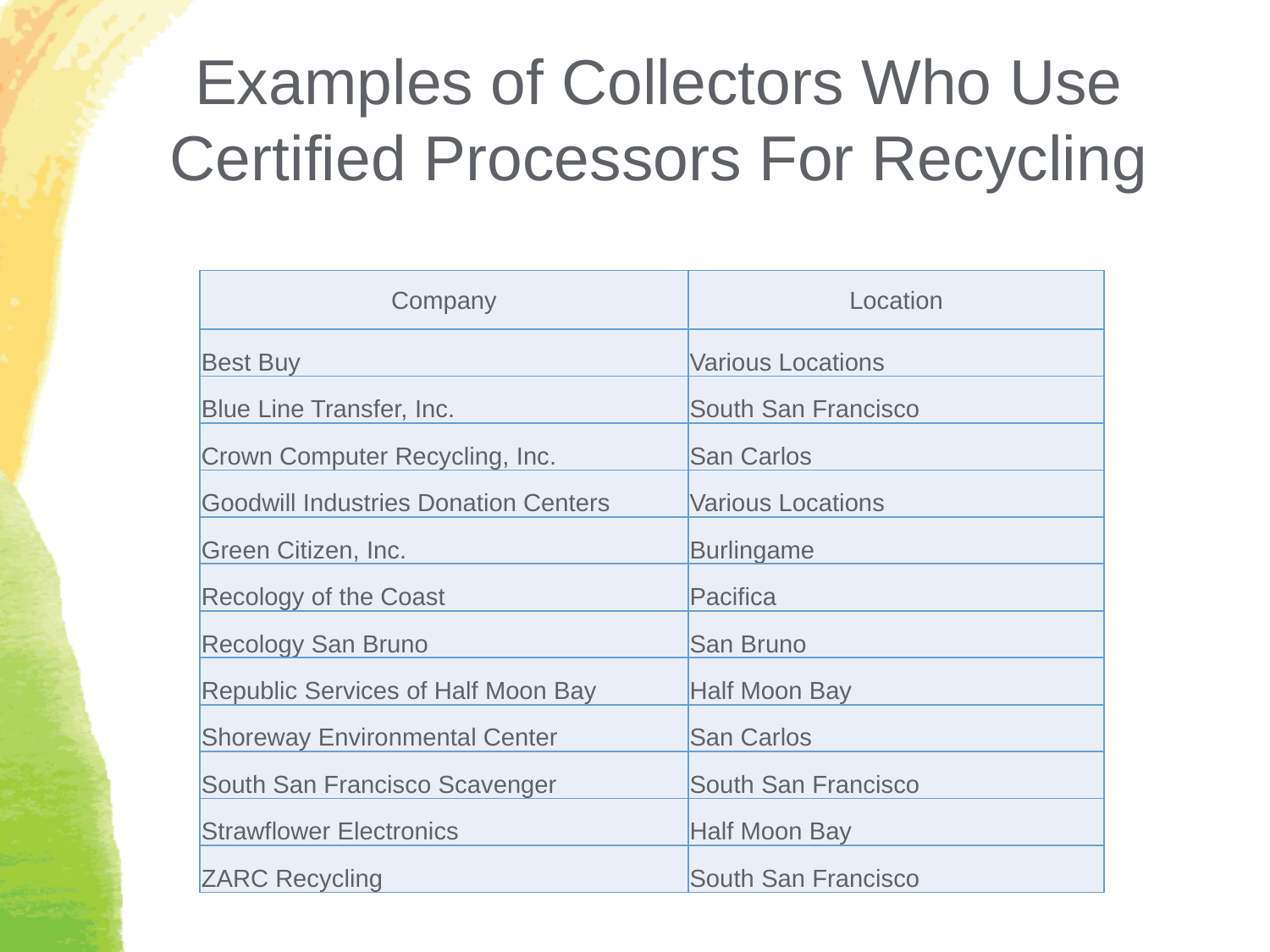

# Examples of Collectors Who Use Certified Processors For Recycling
| Company | Location |
| --- | --- |
| Best Buy | Various Locations |
| Blue Line Transfer, Inc. | South San Francisco |
| Crown Computer Recycling, Inc. | San Carlos |
| Goodwill Industries Donation Centers | Various Locations |
| Green Citizen, Inc. | Burlingame |
| Recology of the Coast | Pacifica |
| Recology San Bruno | San Bruno |
| Republic Services of Half Moon Bay | Half Moon Bay |
| Shoreway Environmental Center | San Carlos |
| South San Francisco Scavenger | South San Francisco |
| Strawflower Electronics | Half Moon Bay |
| ZARC Recycling | South San Francisco |